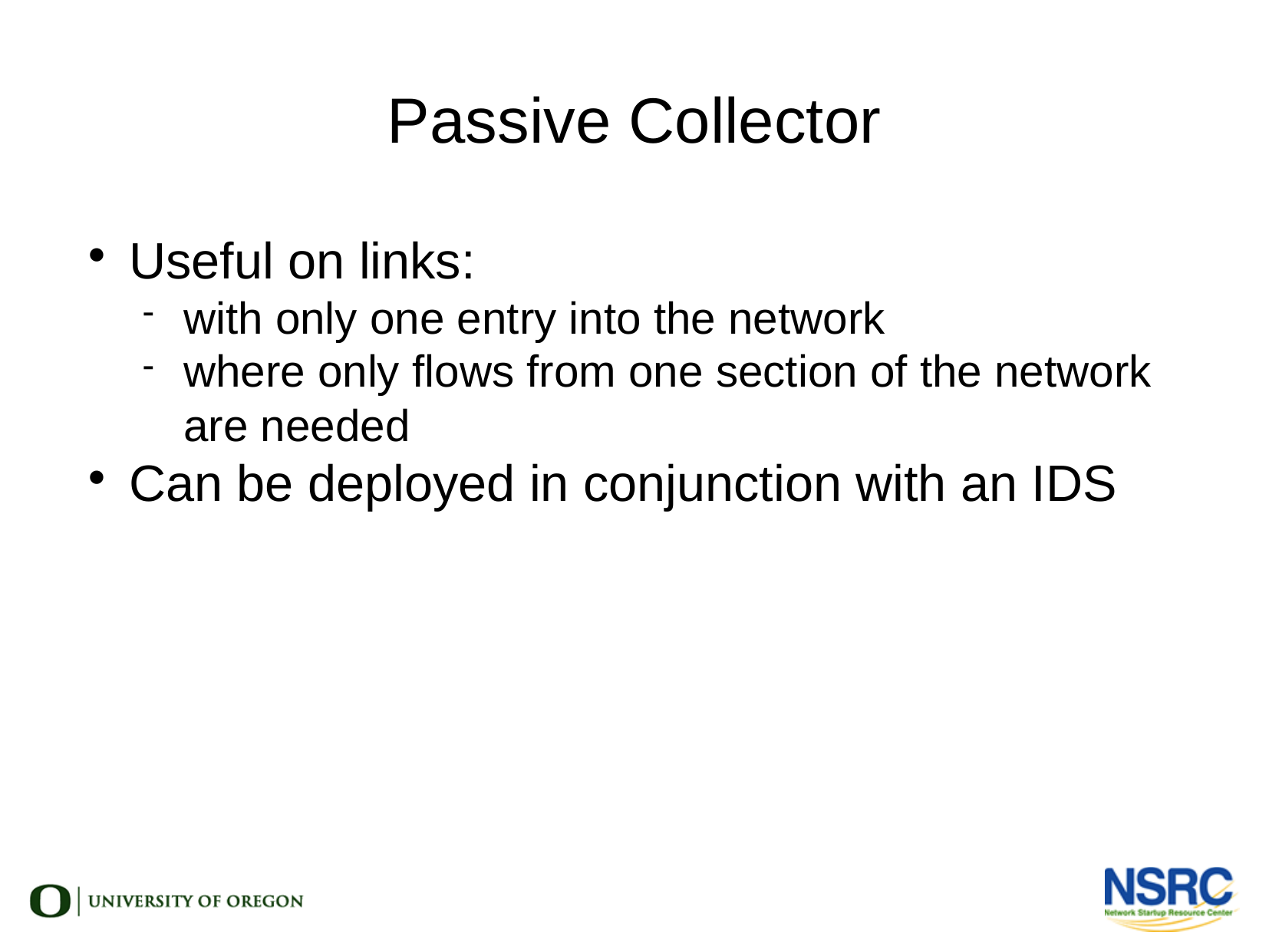

Passive Collector
Useful on links:
with only one entry into the network
where only flows from one section of the network are needed
Can be deployed in conjunction with an IDS